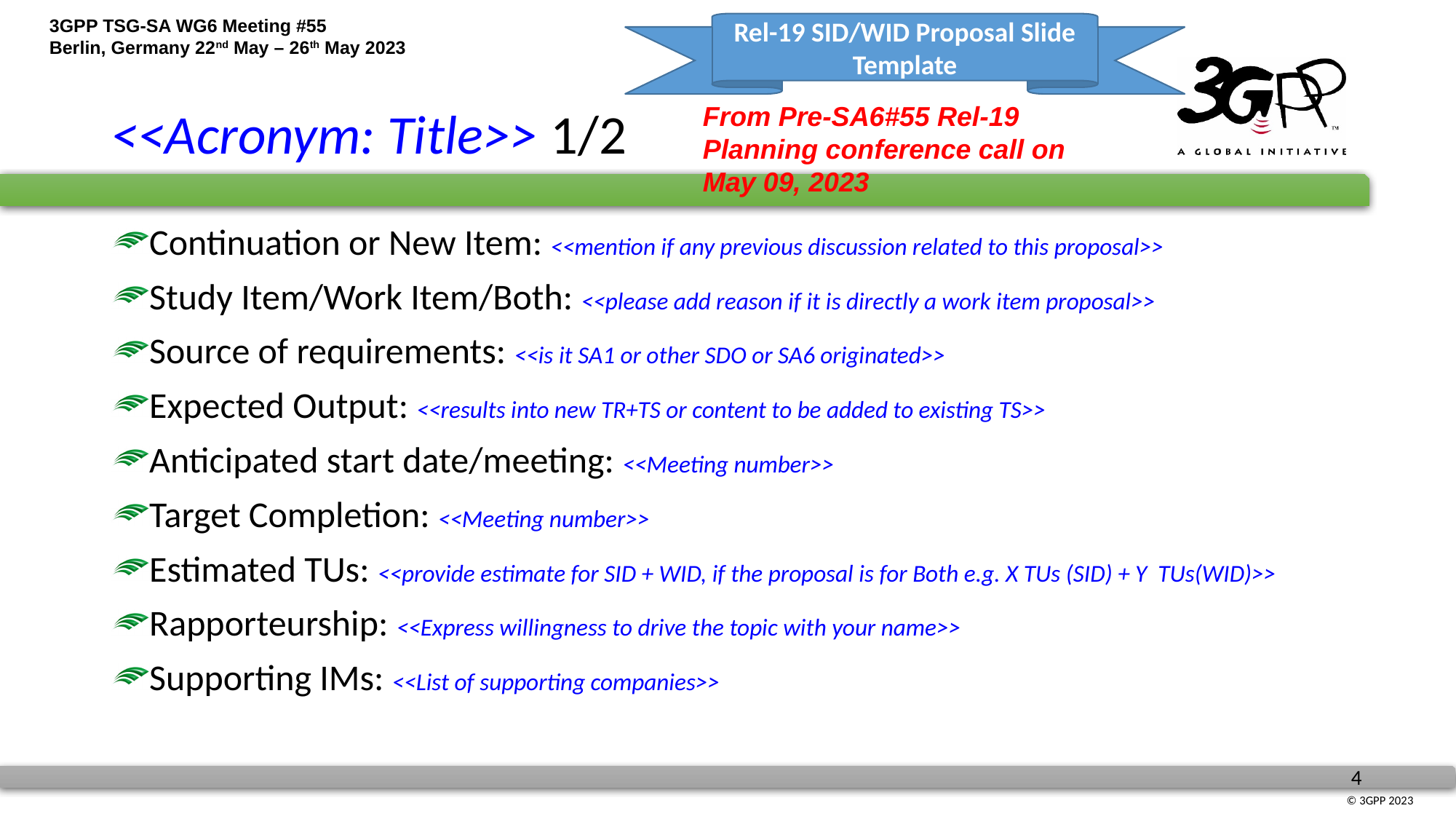

Rel-19 SID/WID Proposal Slide Template
# <<Acronym: Title>> 1/2
From Pre-SA6#55 Rel-19 Planning conference call on May 09, 2023
Continuation or New Item: <<mention if any previous discussion related to this proposal>>
Study Item/Work Item/Both: <<please add reason if it is directly a work item proposal>>
Source of requirements: <<is it SA1 or other SDO or SA6 originated>>
Expected Output: <<results into new TR+TS or content to be added to existing TS>>
Anticipated start date/meeting: <<Meeting number>>
Target Completion: <<Meeting number>>
Estimated TUs: <<provide estimate for SID + WID, if the proposal is for Both e.g. X TUs (SID) + Y  TUs(WID)>>
Rapporteurship: <<Express willingness to drive the topic with your name>>
Supporting IMs: <<List of supporting companies>>